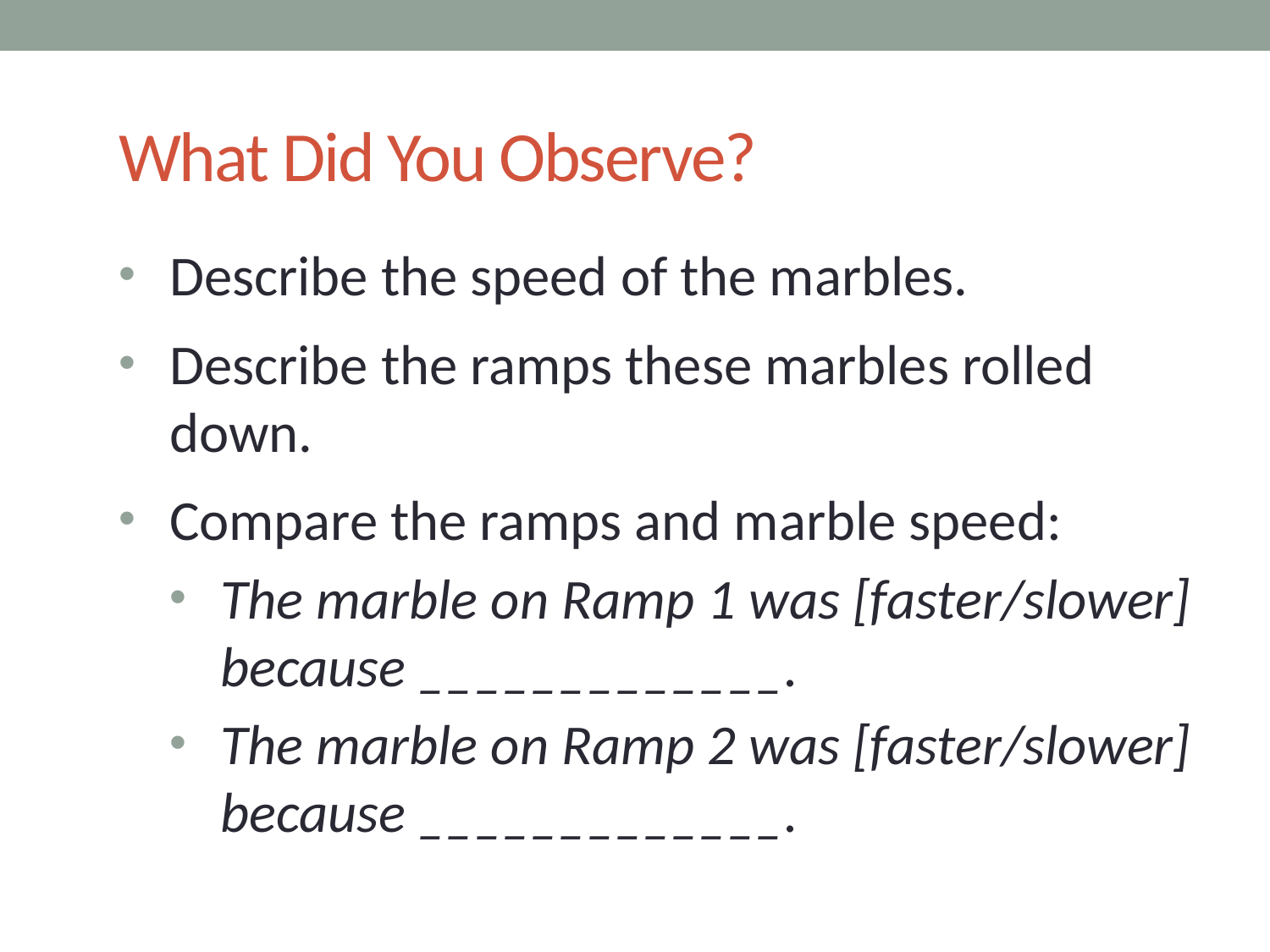

# What Did You Observe?
Describe the speed of the marbles.
Describe the ramps these marbles rolled down.
Compare the ramps and marble speed:
The marble on Ramp 1 was [faster/slower] because _____________.
The marble on Ramp 2 was [faster/slower] because _____________.